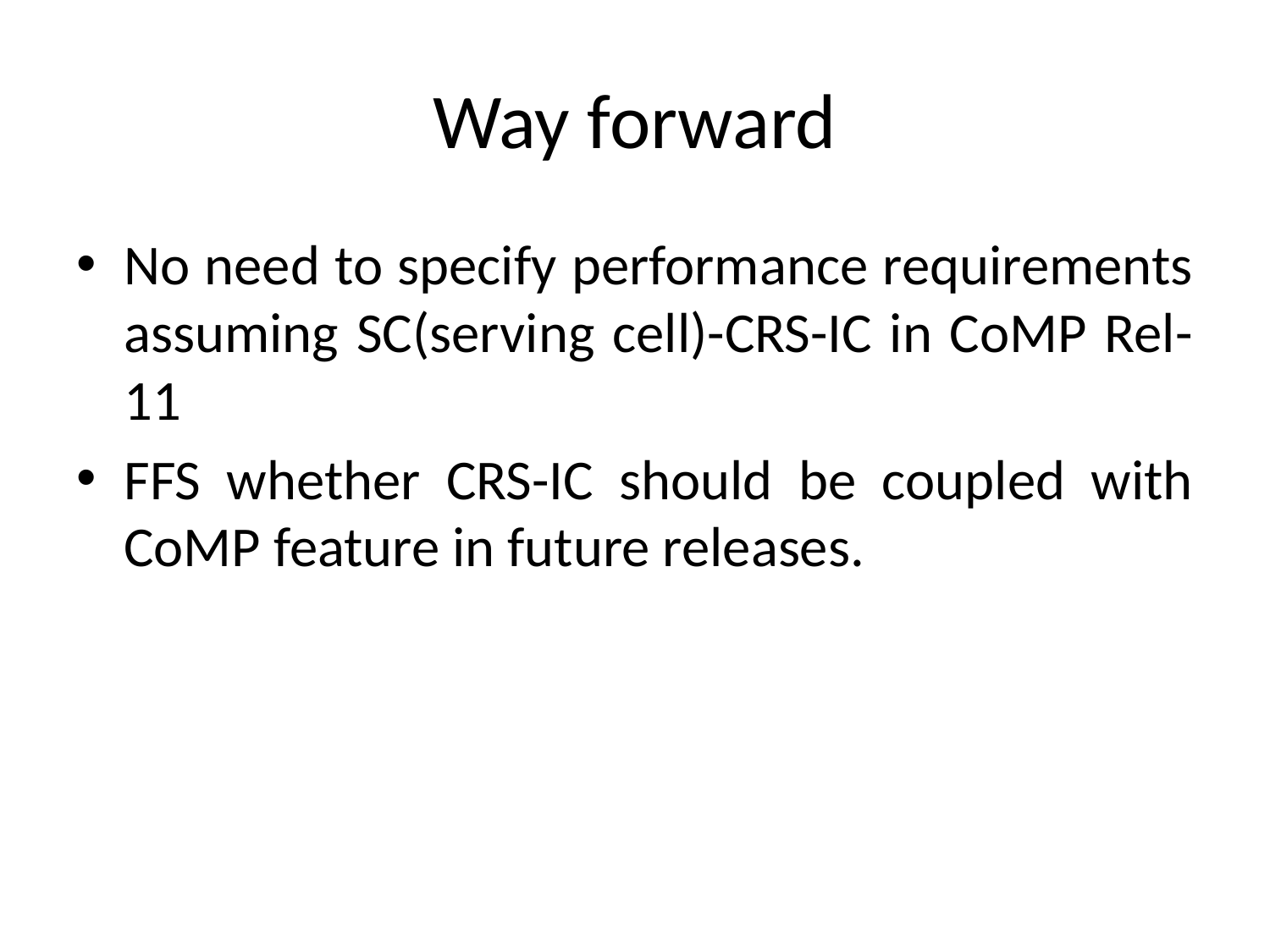

# Way forward
No need to specify performance requirements assuming SC(serving cell)-CRS-IC in CoMP Rel-11
FFS whether CRS-IC should be coupled with CoMP feature in future releases.